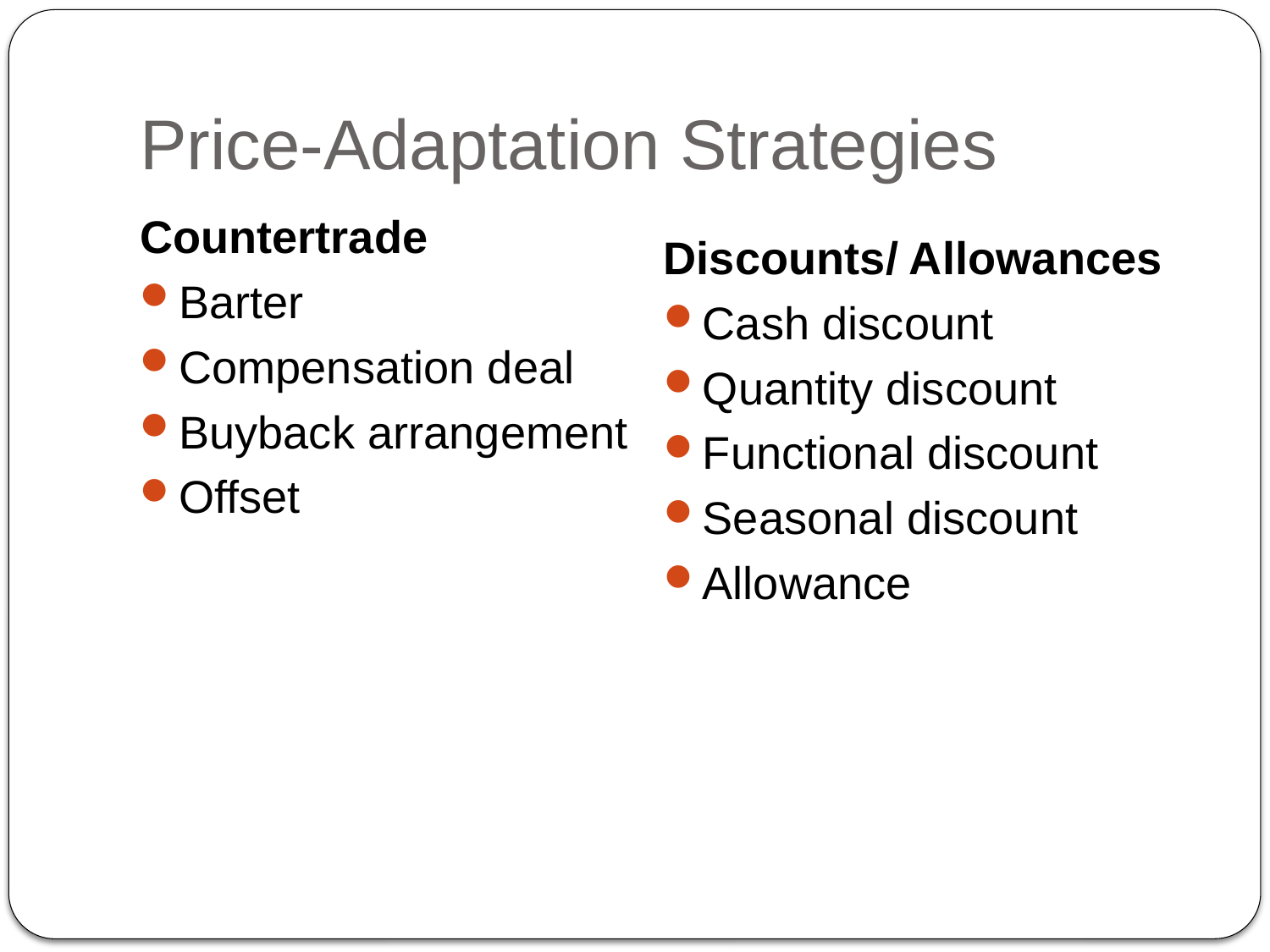

# Price-Adaptation Strategies
Countertrade
Barter
Compensation deal
Buyback arrangement
Offset
Discounts/ Allowances
Cash discount
Quantity discount
Functional discount
Seasonal discount
Allowance